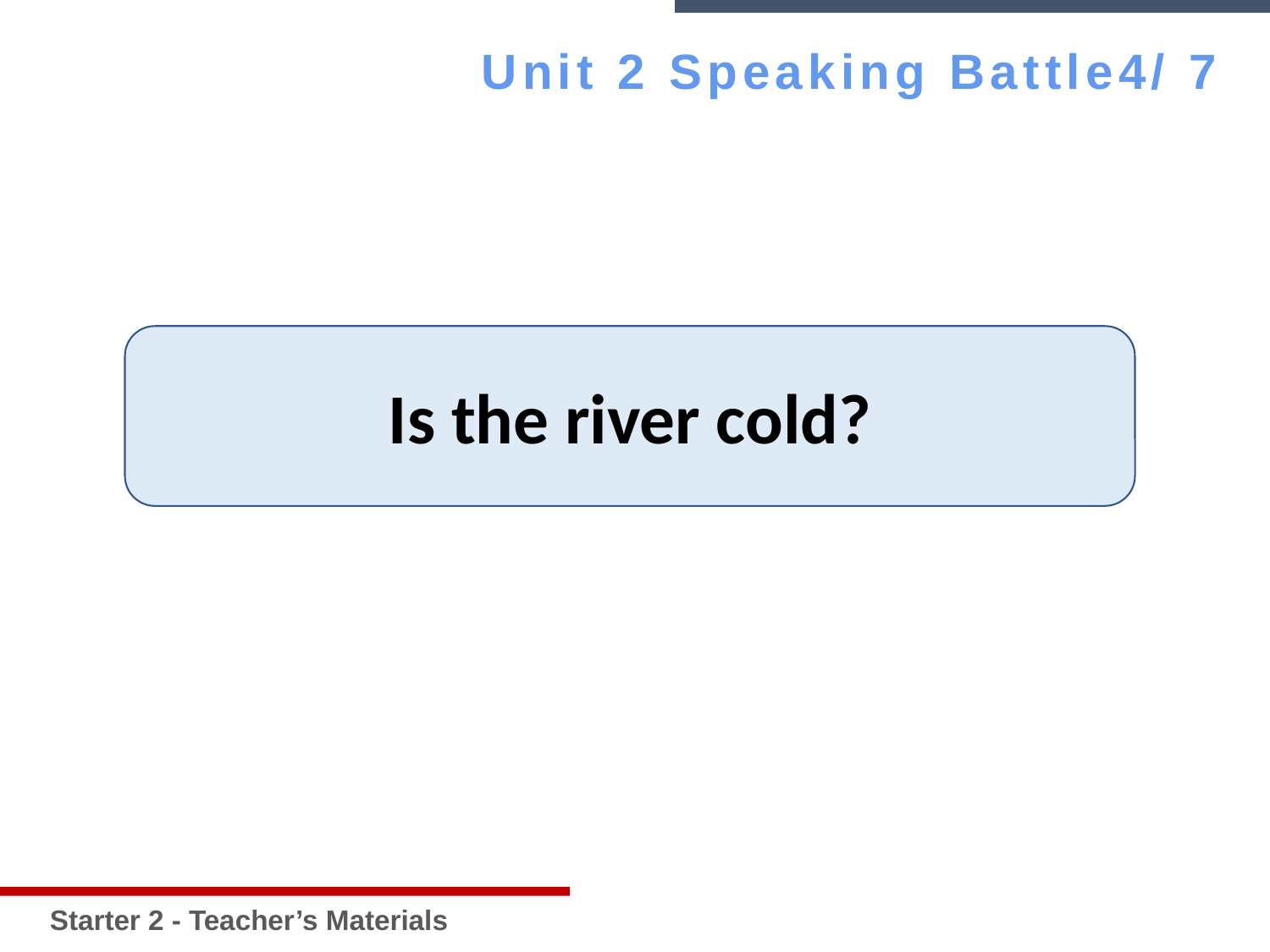

Starter 2 - Teacher’s Materials
Unit 2 Speaking Battle4/ 7
Is the river cold?